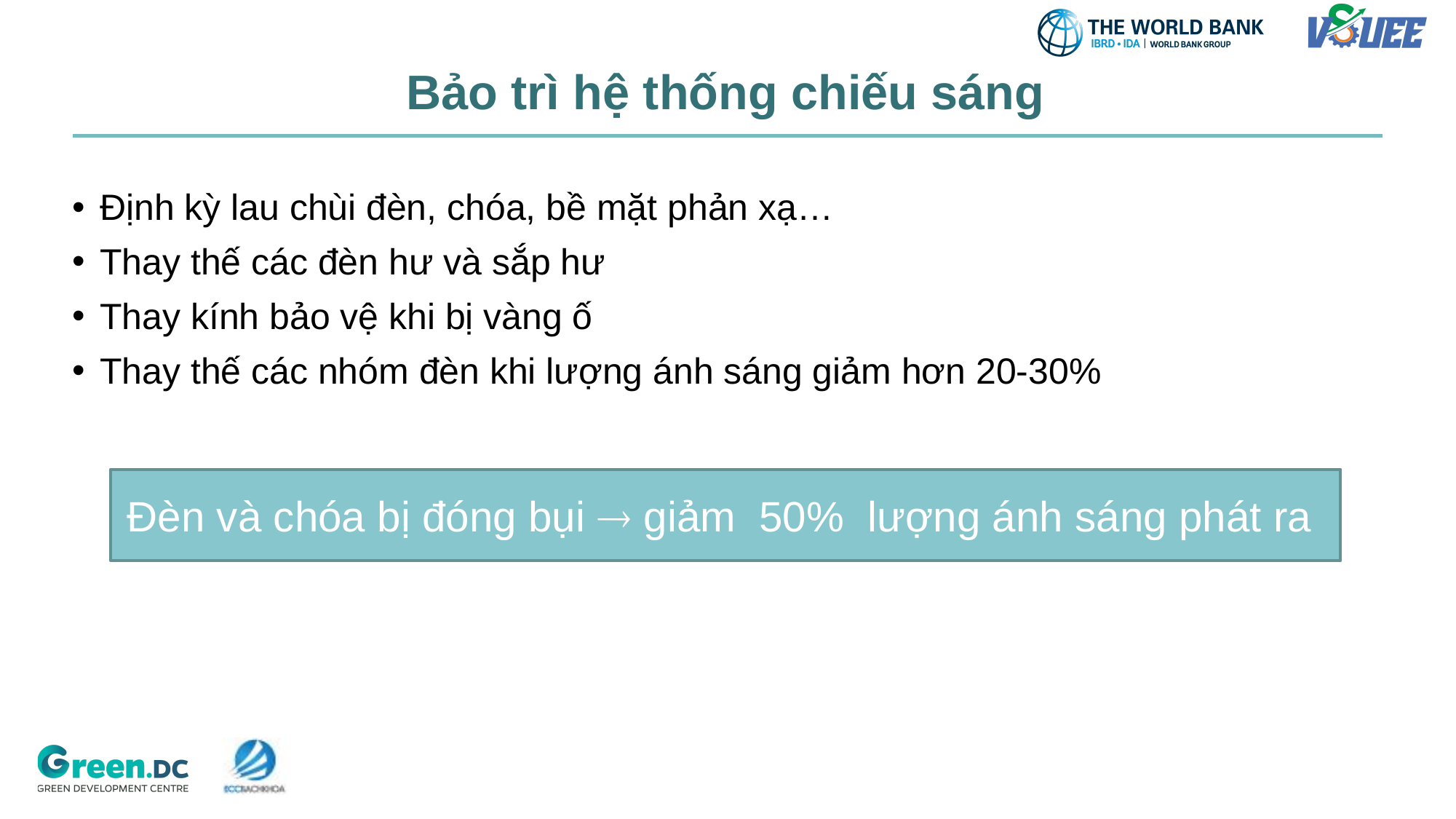

# Bảo trì hệ thống chiếu sáng
Định kỳ lau chùi đèn, chóa, bề mặt phản xạ…
Thay thế các đèn hư và sắp hư
Thay kính bảo vệ khi bị vàng ố
Thay thế các nhóm đèn khi lượng ánh sáng giảm hơn 20-30%
Đèn và chóa bị đóng bụi → giảm  50%  lượng ánh sáng phát ra